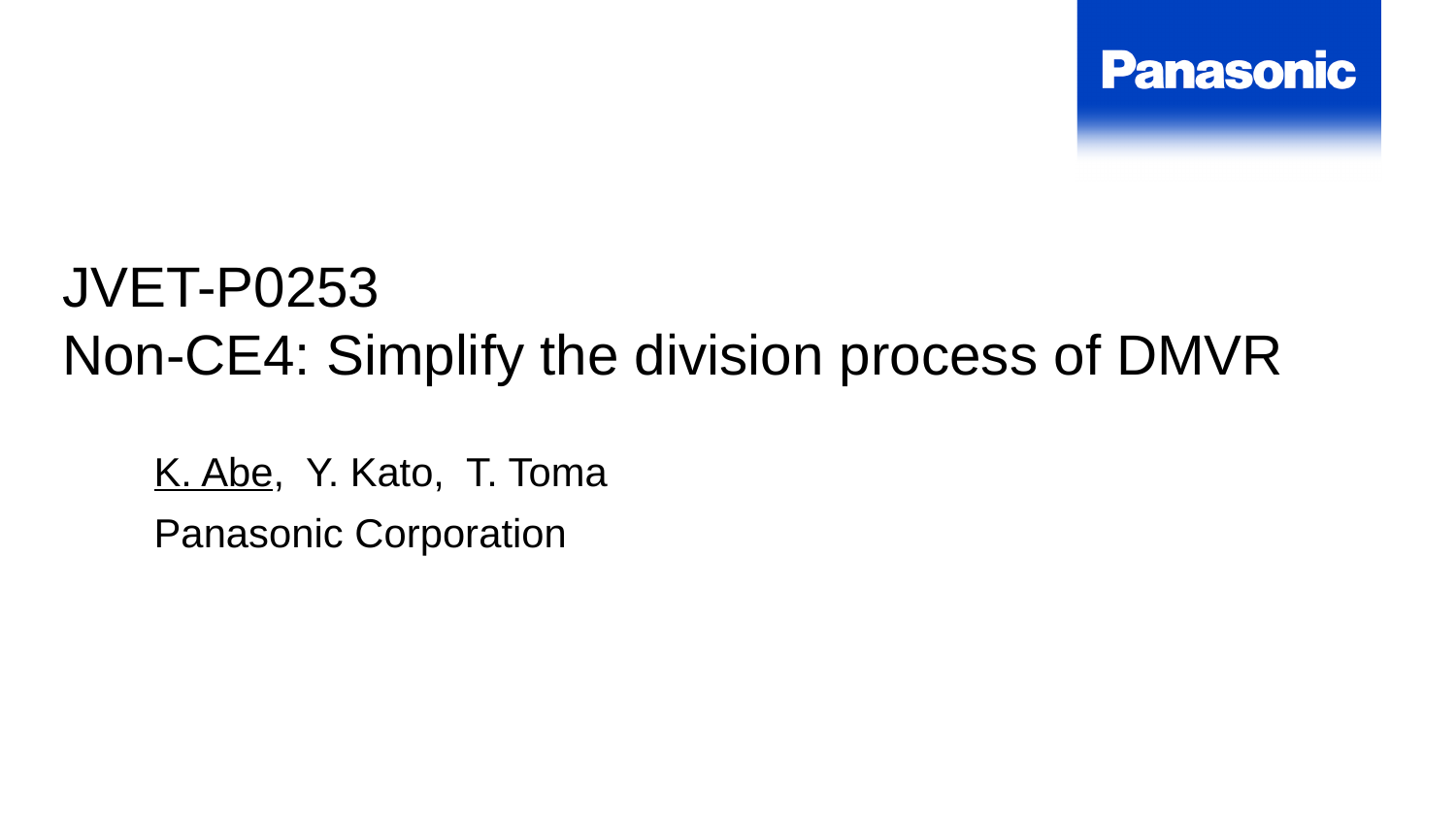

JVET-P0253
Non-CE4: Simplify the division process of DMVR
K. Abe,  Y. Kato,  T. Toma
Panasonic Corporation